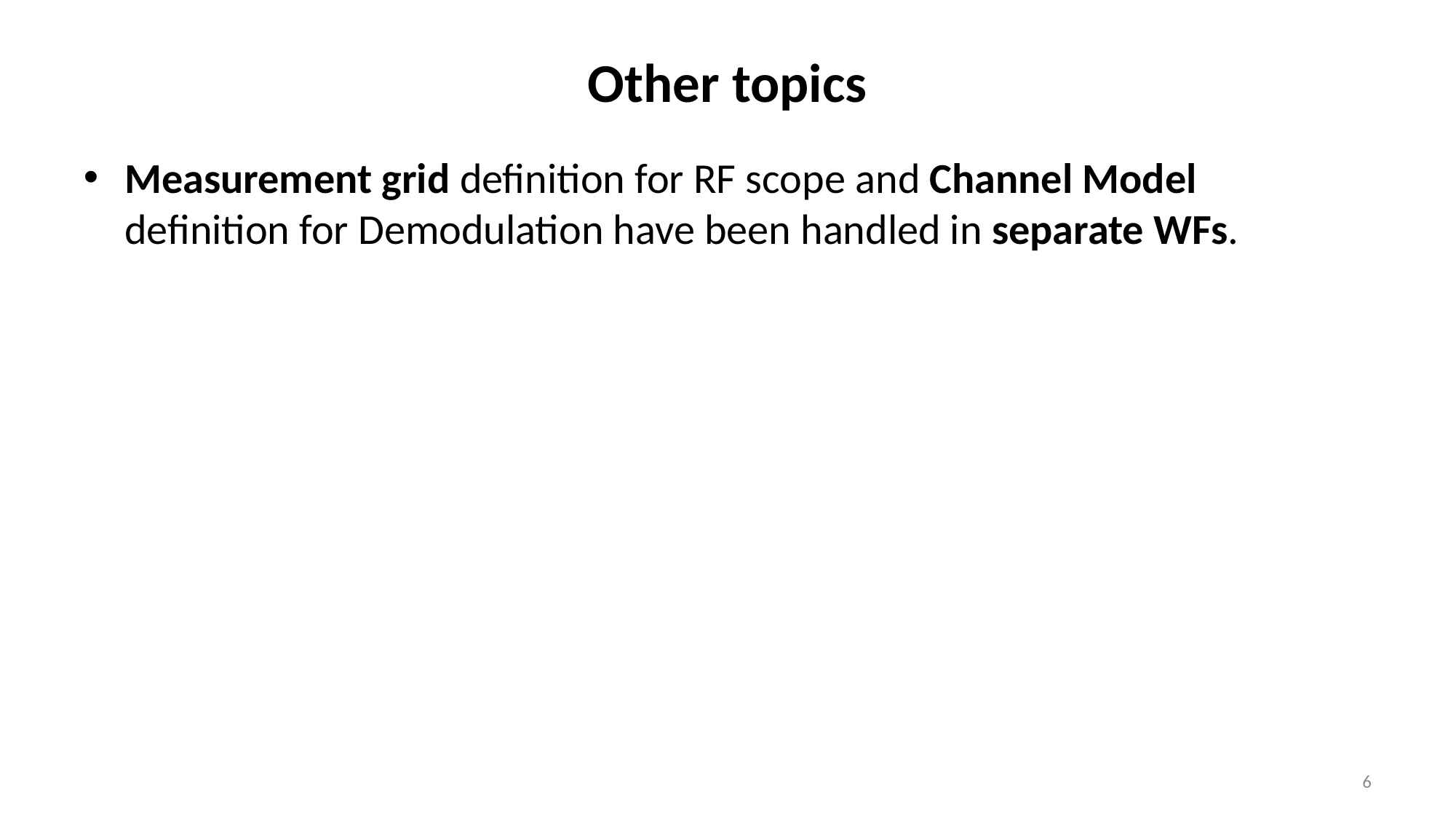

# Other topics
Measurement grid definition for RF scope and Channel Model definition for Demodulation have been handled in separate WFs.
6